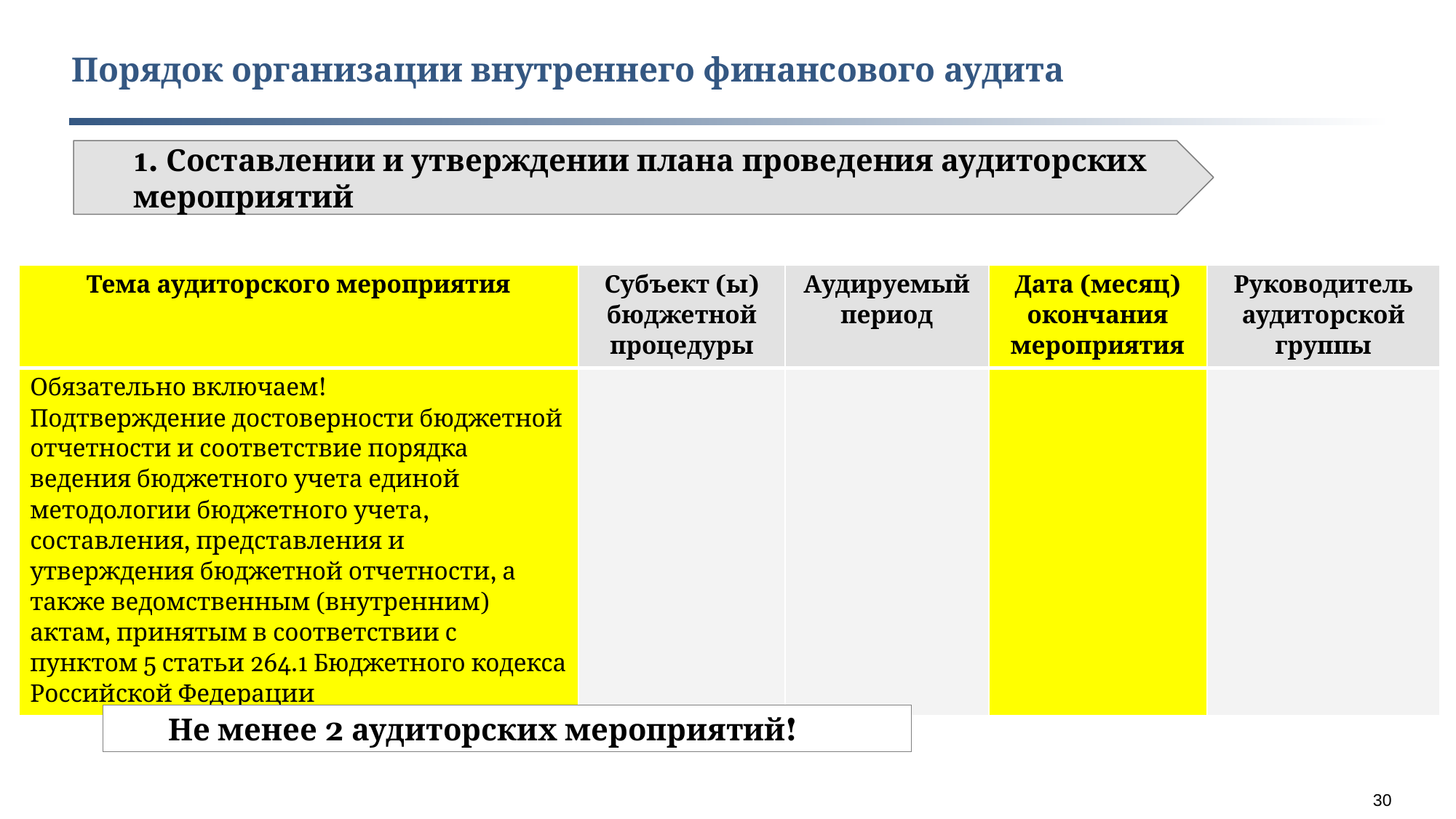

Порядок организации внутреннего финансового аудита
1. Составлении и утверждении плана проведения аудиторских мероприятий
| Тема аудиторского мероприятия | Субъект (ы) бюджетной процедуры | Аудируемый период | Дата (месяц) окончания мероприятия | Руководитель аудиторской группы |
| --- | --- | --- | --- | --- |
| Обязательно включаем! Подтверждение достоверности бюджетной отчетности и соответствие порядка ведения бюджетного учета единой методологии бюджетного учета, составления, представления и утверждения бюджетной отчетности, а также ведомственным (внутренним) актам, принятым в соответствии с пунктом 5 статьи 264.1 Бюджетного кодекса Российской Федерации |  |  |  |  |
Не менее 2 аудиторских мероприятий!